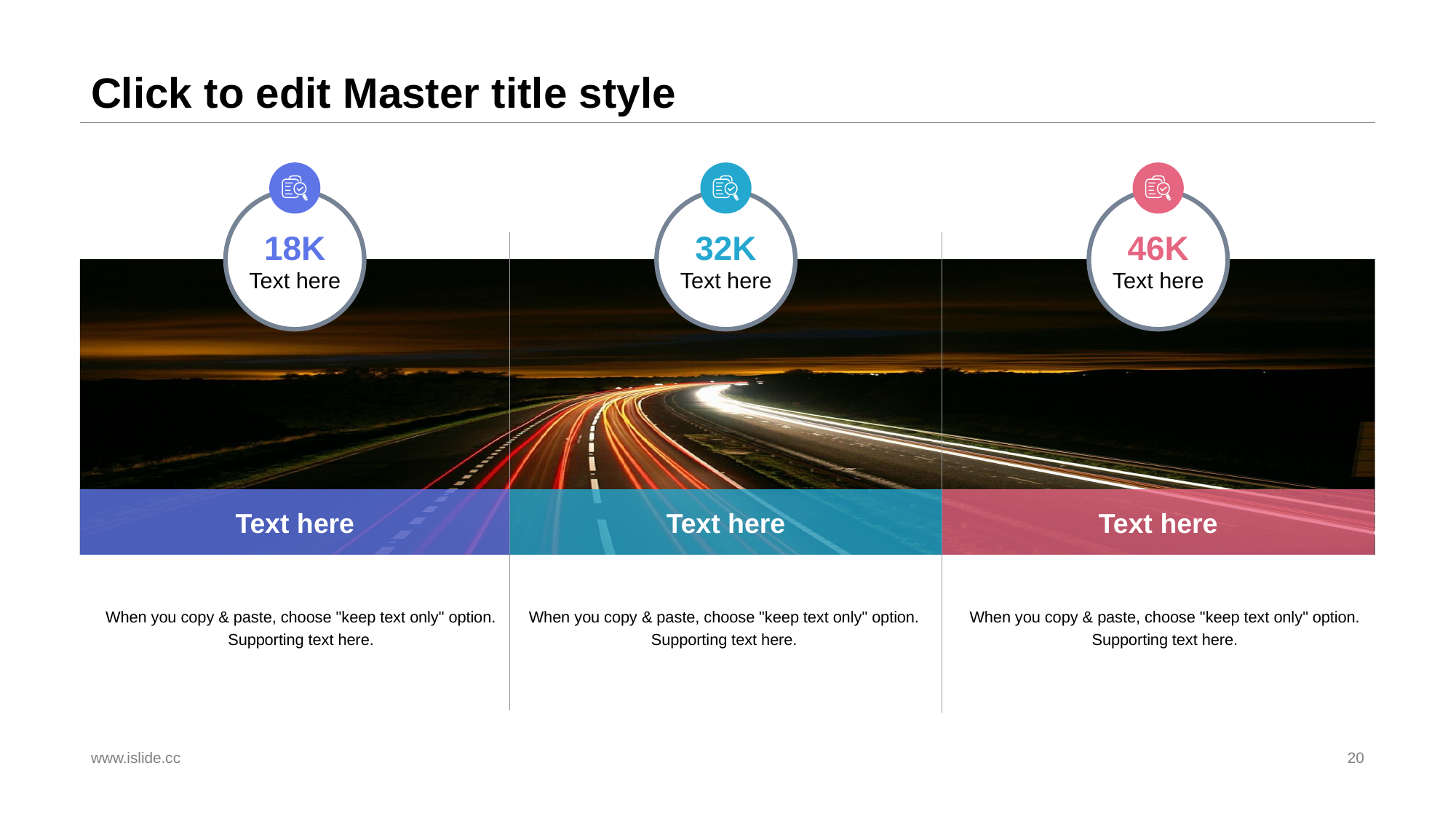

# Click to edit Master title style

18K
Text here
32K
Text here
46K
Text here

Text here
Text here
Text here
When you copy & paste, choose "keep text only" option.
Supporting text here.
When you copy & paste, choose "keep text only" option.
Supporting text here.
When you copy & paste, choose "keep text only" option.
Supporting text here.
www.islide.cc
20